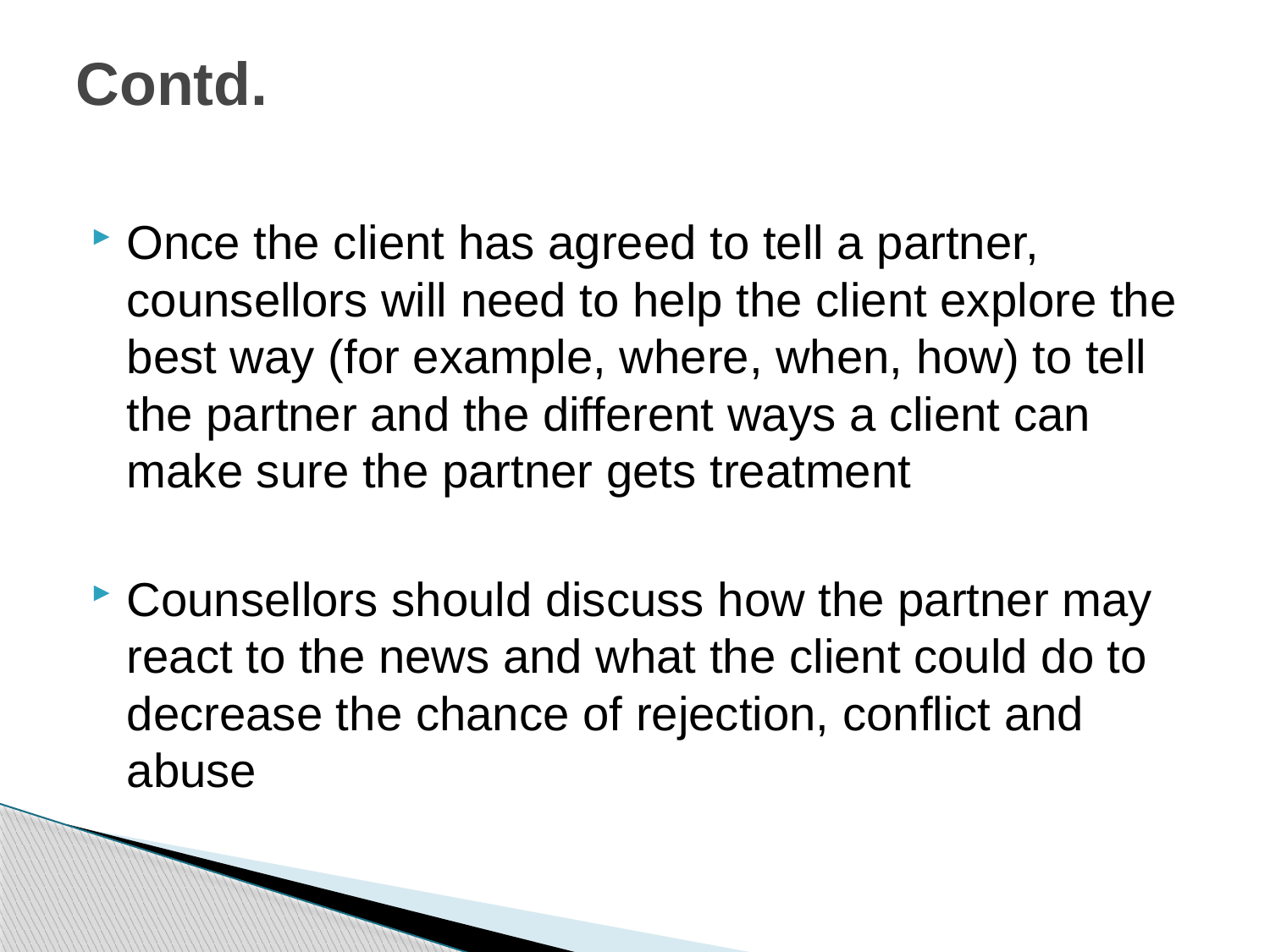

# Contd.
Once the client has agreed to tell a partner, counsellors will need to help the client explore the best way (for example, where, when, how) to tell the partner and the different ways a client can make sure the partner gets treatment

Counsellors should discuss how the partner may react to the news and what the client could do to decrease the chance of rejection, conflict and abuse